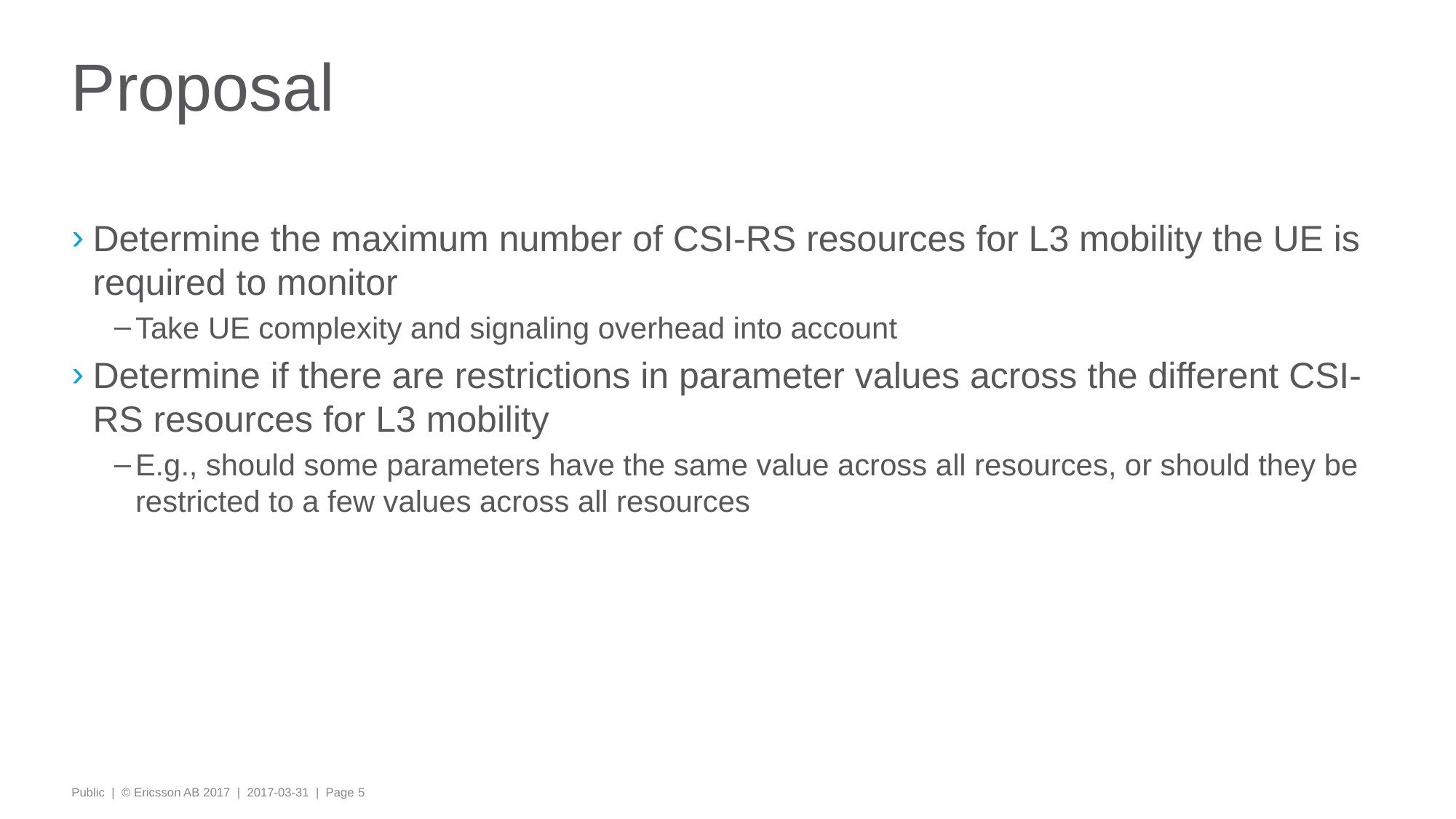

# Proposal
Determine the maximum number of CSI-RS resources for L3 mobility the UE is required to monitor
Take UE complexity and signaling overhead into account
Determine if there are restrictions in parameter values across the different CSI-RS resources for L3 mobility
E.g., should some parameters have the same value across all resources, or should they be restricted to a few values across all resources